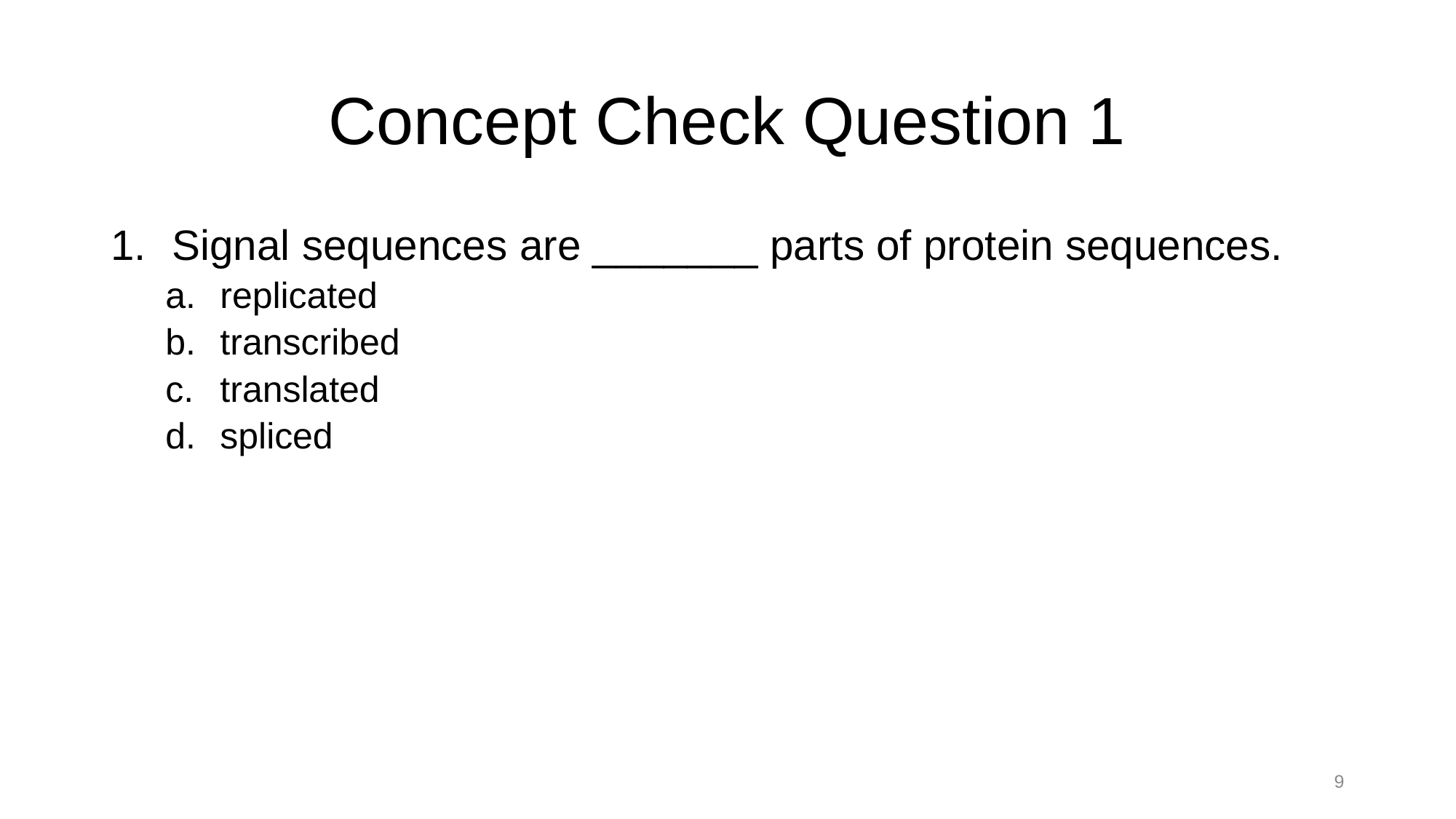

# Concept Check Question 1
Signal sequences are _______ parts of protein sequences.
replicated
transcribed
translated
spliced
9